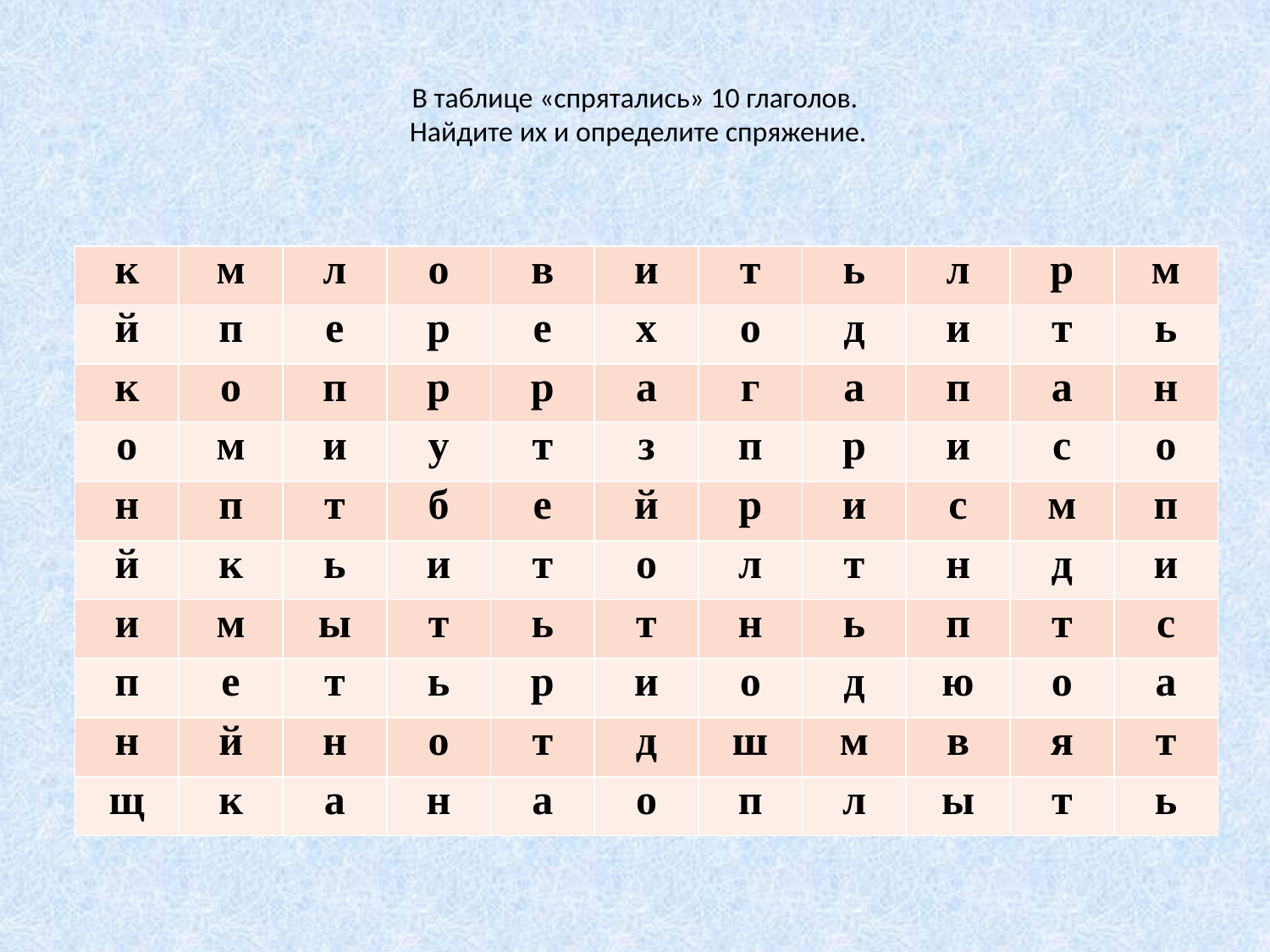

# В таблице «спрятались» 10 глаголов. Найдите их и определите спряжение.
| к | м | л | о | в | и | т | ь | л | р | м |
| --- | --- | --- | --- | --- | --- | --- | --- | --- | --- | --- |
| й | п | е | р | е | х | о | д | и | т | ь |
| к | о | п | р | р | а | г | а | п | а | н |
| о | м | и | у | т | з | п | р | и | с | о |
| н | п | т | б | е | й | р | и | с | м | п |
| й | к | ь | и | т | о | л | т | н | д | и |
| и | м | ы | т | ь | т | н | ь | п | т | с |
| п | е | т | ь | р | и | о | д | ю | о | а |
| н | й | н | о | т | д | ш | м | в | я | т |
| щ | к | а | н | а | о | п | л | ы | т | ь |